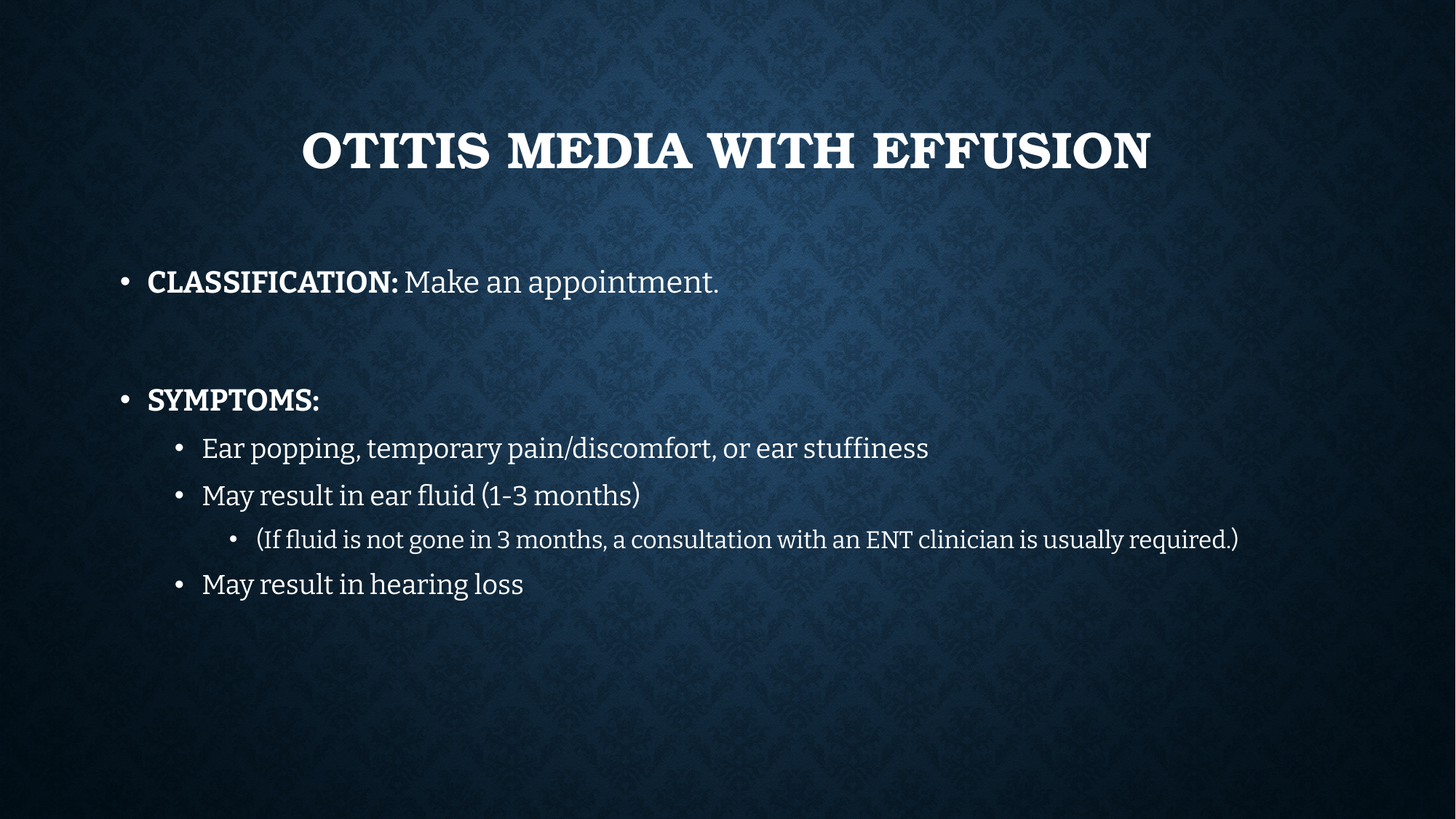

# Otitis media with effusion
CLASSIFICATION: Make an appointment.

SYMPTOMS:
Ear popping, temporary pain/discomfort, or ear stuffiness
May result in ear fluid (1-3 months)
(If fluid is not gone in 3 months, a consultation with an ENT clinician is usually required.)
May result in hearing loss